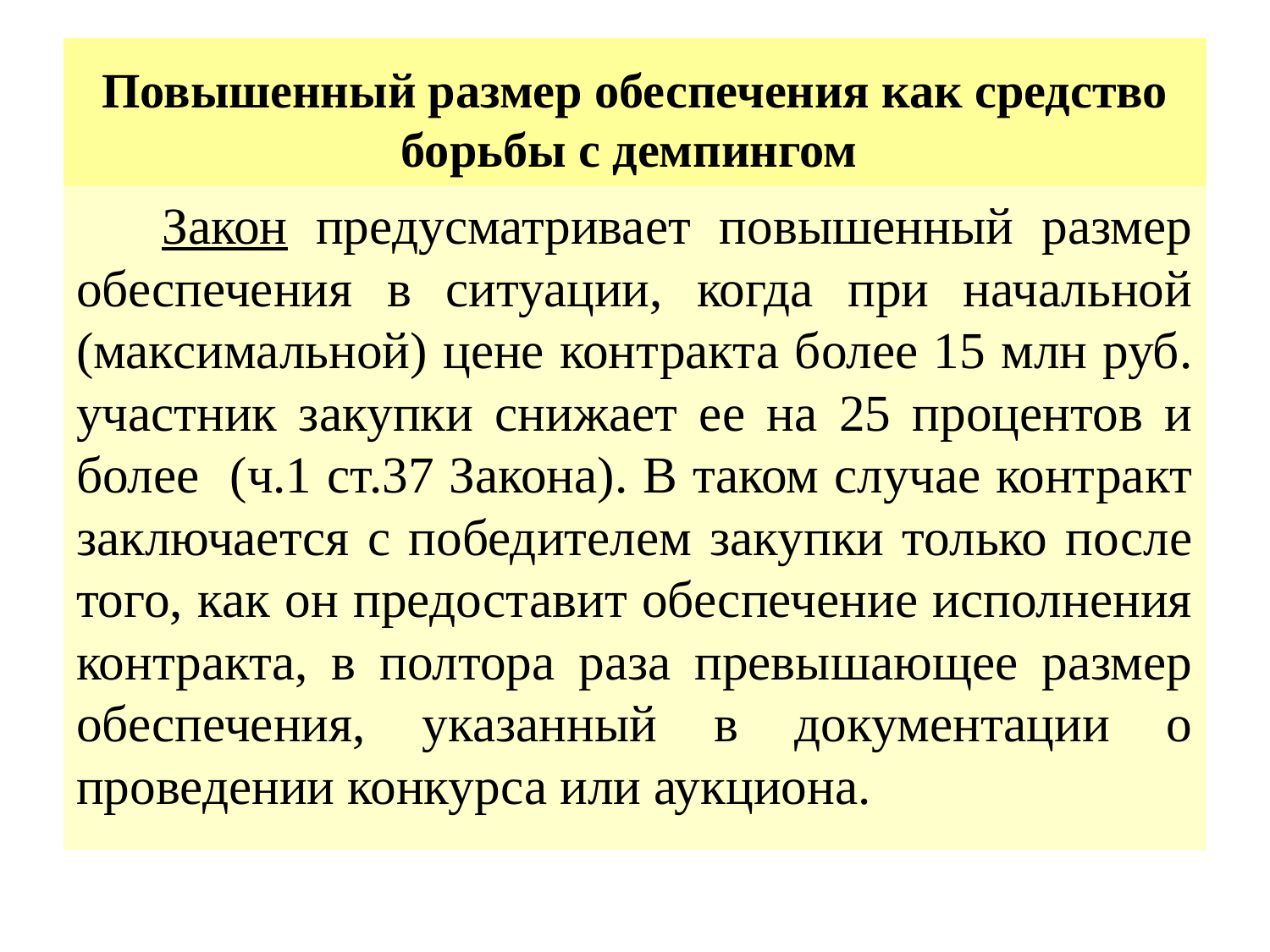

# Повышенный размер обеспечения как средство борьбы с демпингом
   Закон предусматривает повышенный размер обеспечения в ситуации, когда при начальной (максимальной) цене контракта более 15 млн руб. участник закупки снижает ее на 25 процентов и более  (ч.1 ст.37 Закона). В таком случае контракт заключается с победителем закупки только после того, как он предоставит обеспечение исполнения контракта, в полтора раза превышающее размер обеспечения, указанный в документации о проведении конкурса или аукциона.